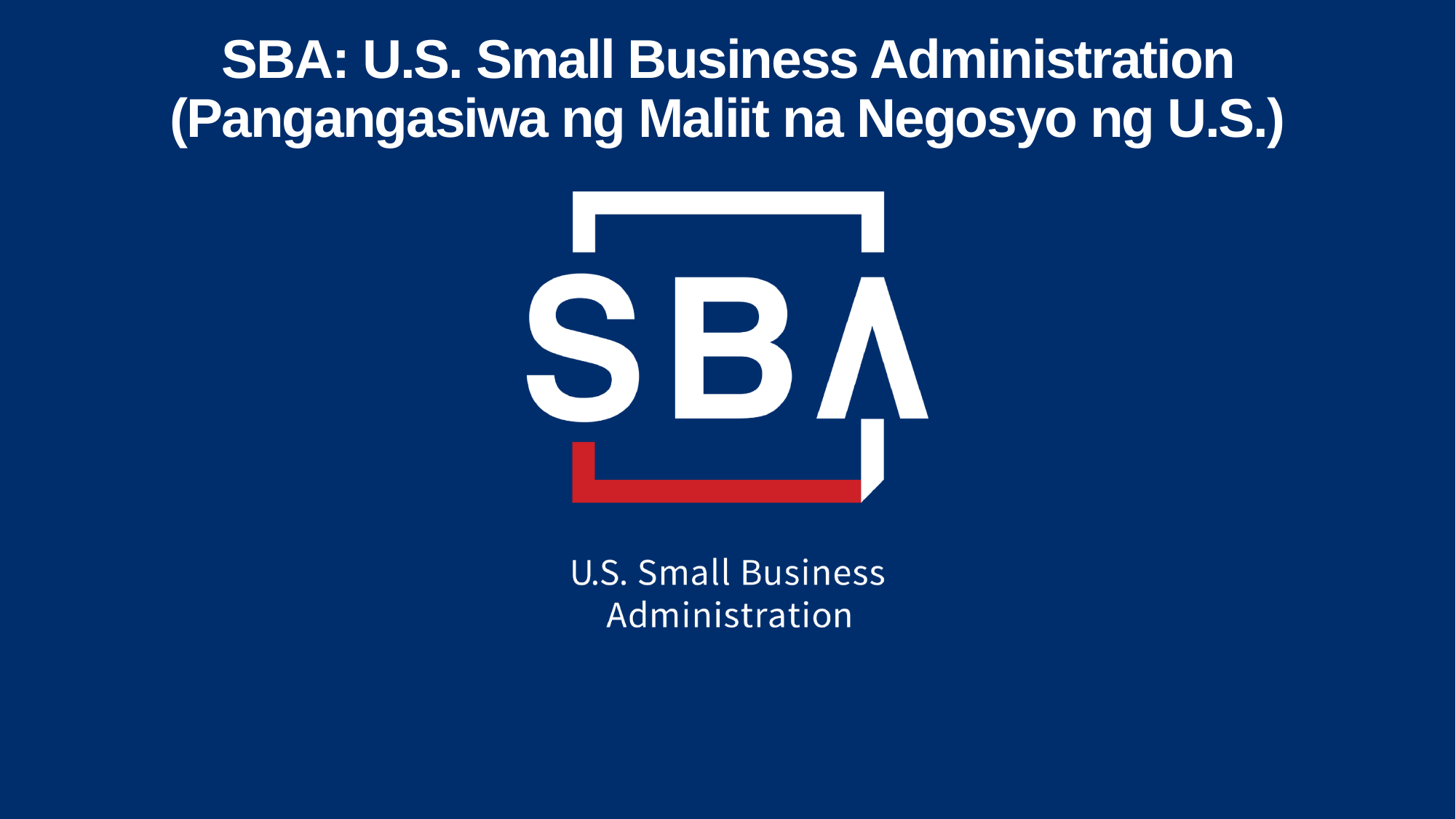

# SBA: U.S. Small Business Administration (Pangangasiwa ng Maliit na Negosyo ng U.S.)